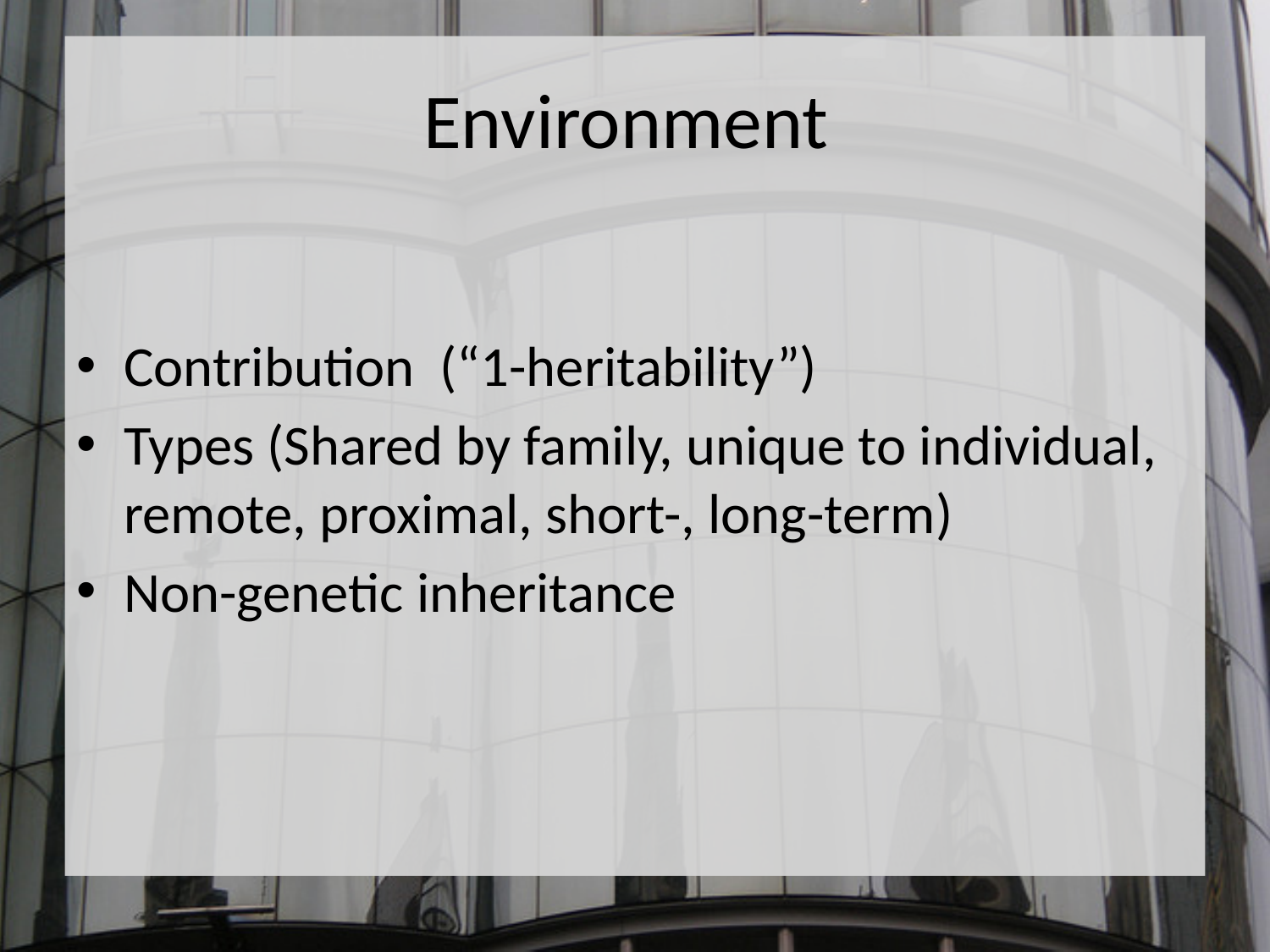

# Environment
Contribution  (“1-heritability”)
Types (Shared by family, unique to individual, remote, proximal, short-, long-term)
Non-genetic inheritance